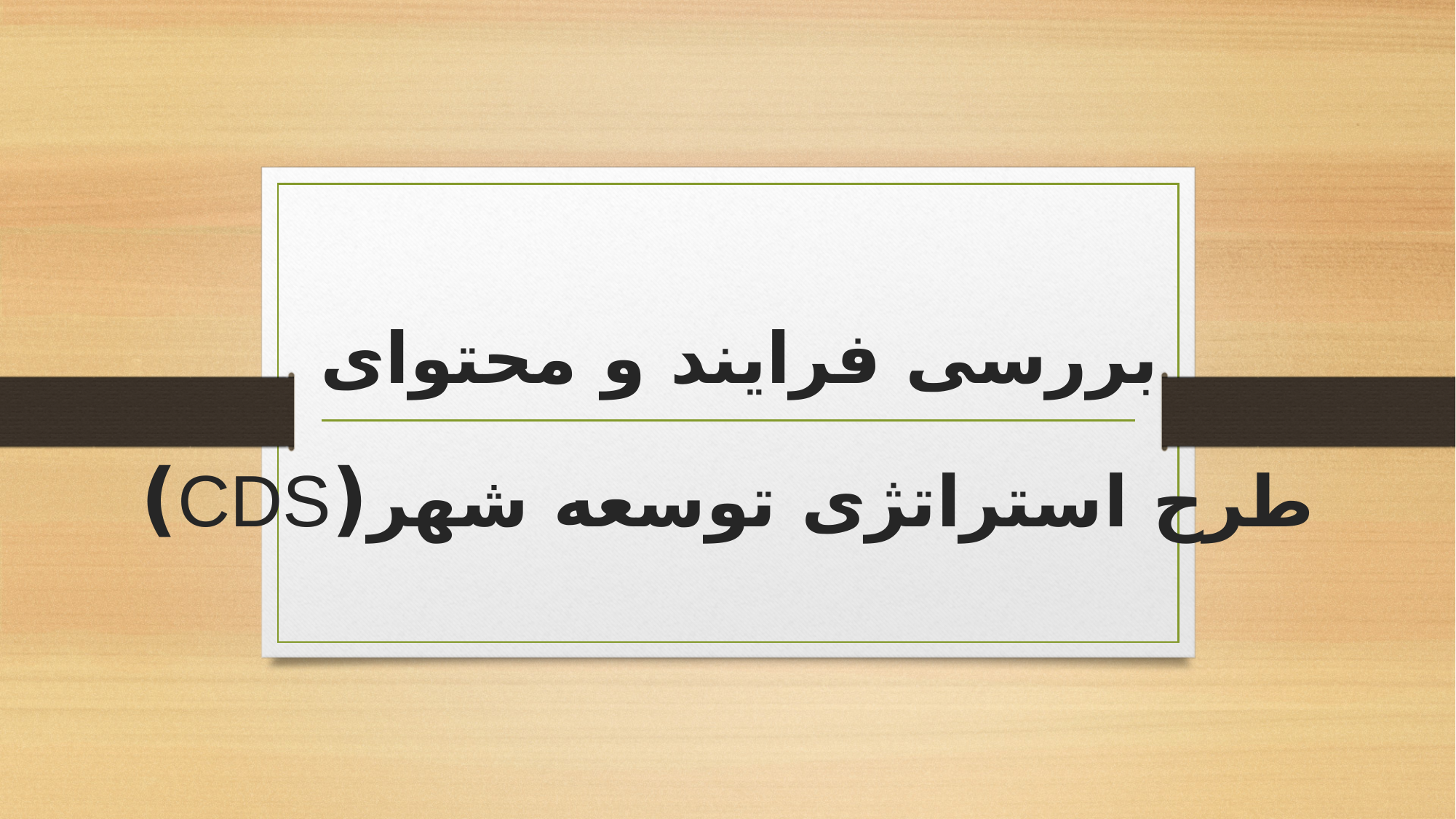

# بررسی فرایند و محتوای طرح استراتژی توسعه شهر(CDS)